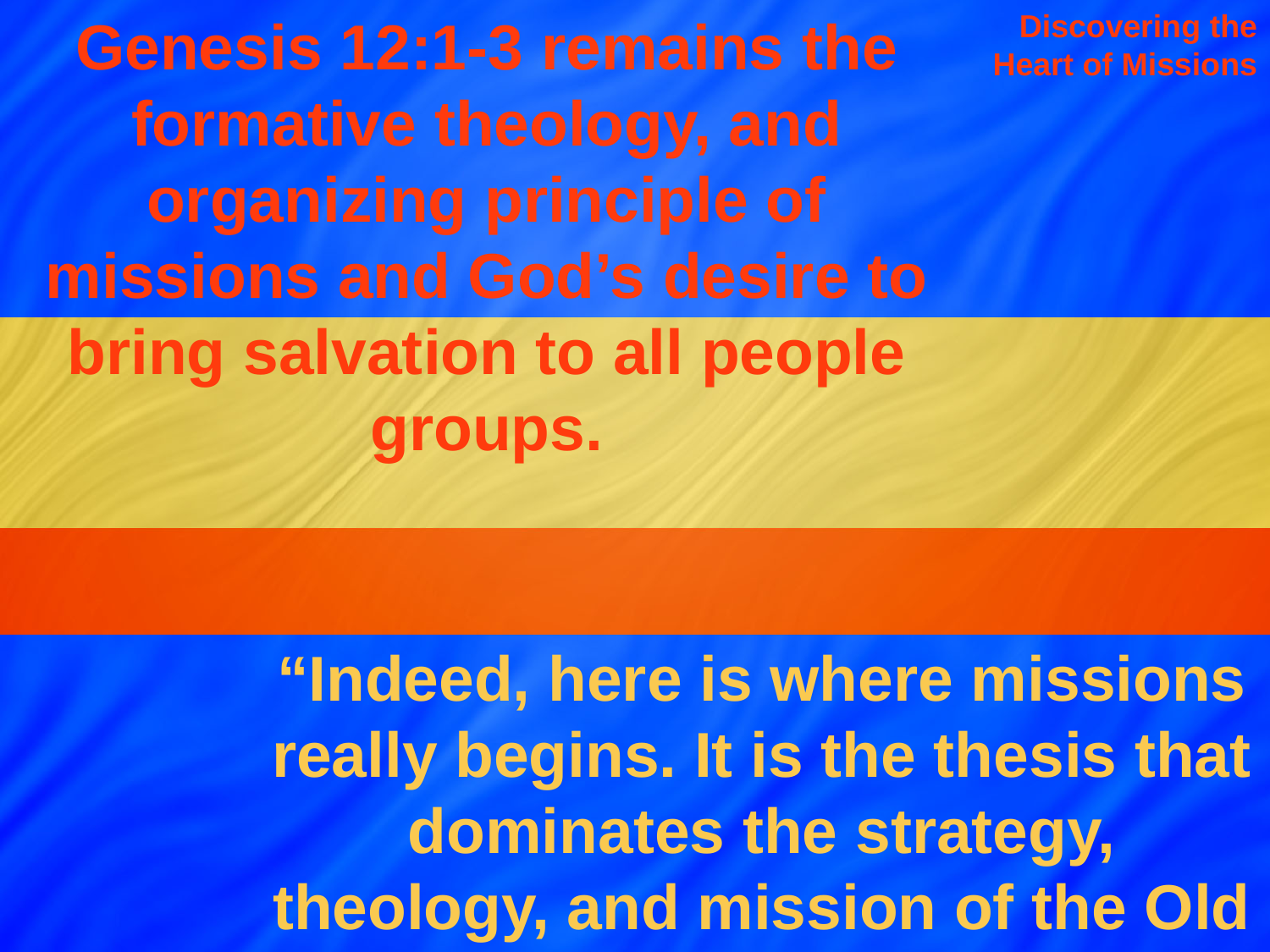

Genesis 12:1-3 remains the formative theology, and organizing principle of missions and God’s desire to bring salvation to all people groups.
Discovering the Heart of Missions
“Indeed, here is where missions really begins. It is the thesis that dominates the strategy, theology, and mission of the Old Testament.” (Kaiser 2004, 13)